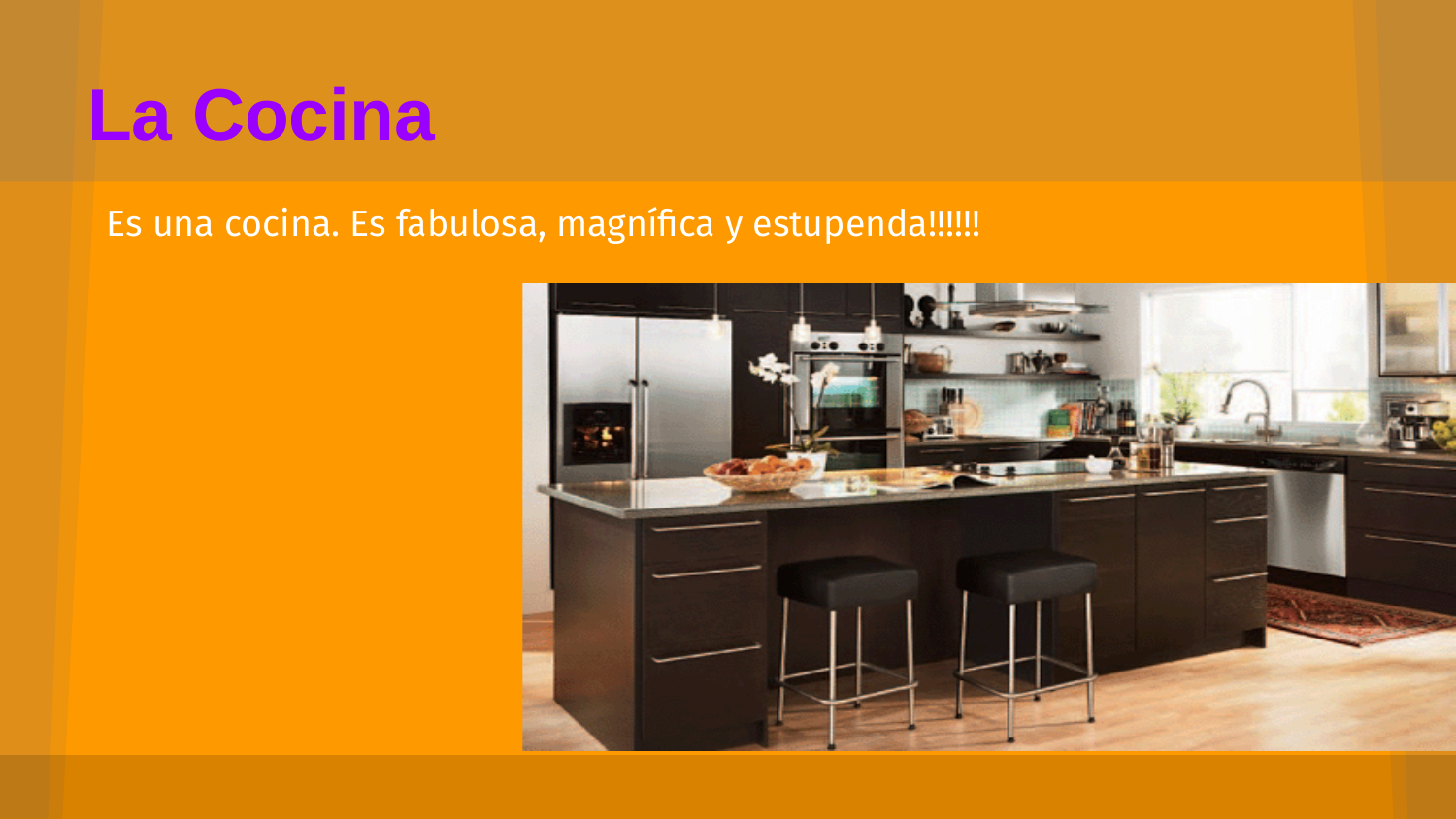

# La Cocina
Es una cocina. Es fabulosa, magnífica y estupenda!!!!!!